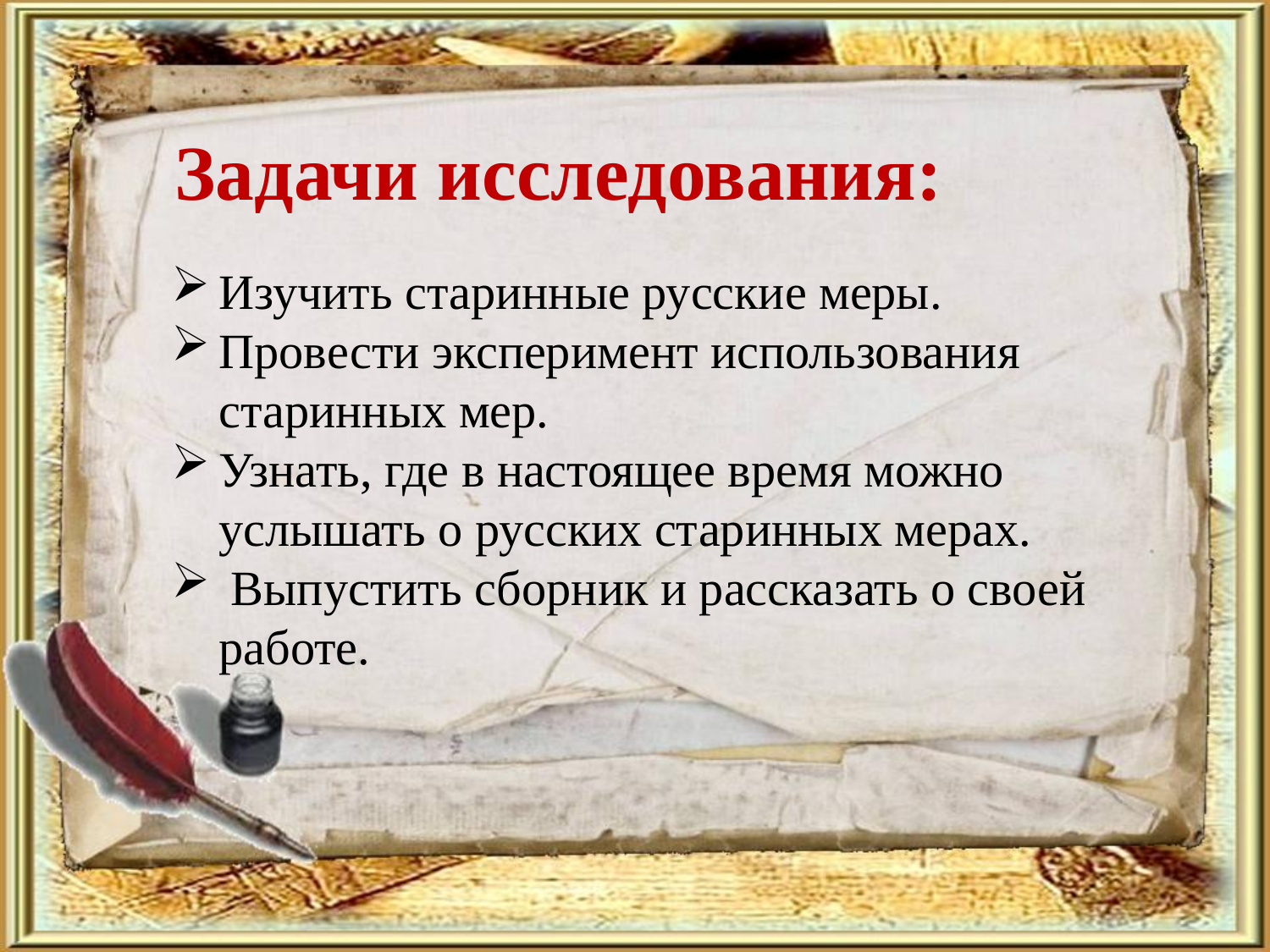

Задачи исследования:
Изучить старинные русские меры.
Провести эксперимент использования старинных мер.
Узнать, где в настоящее время можно услышать о русских старинных мерах.
 Выпустить сборник и рассказать о своей работе.